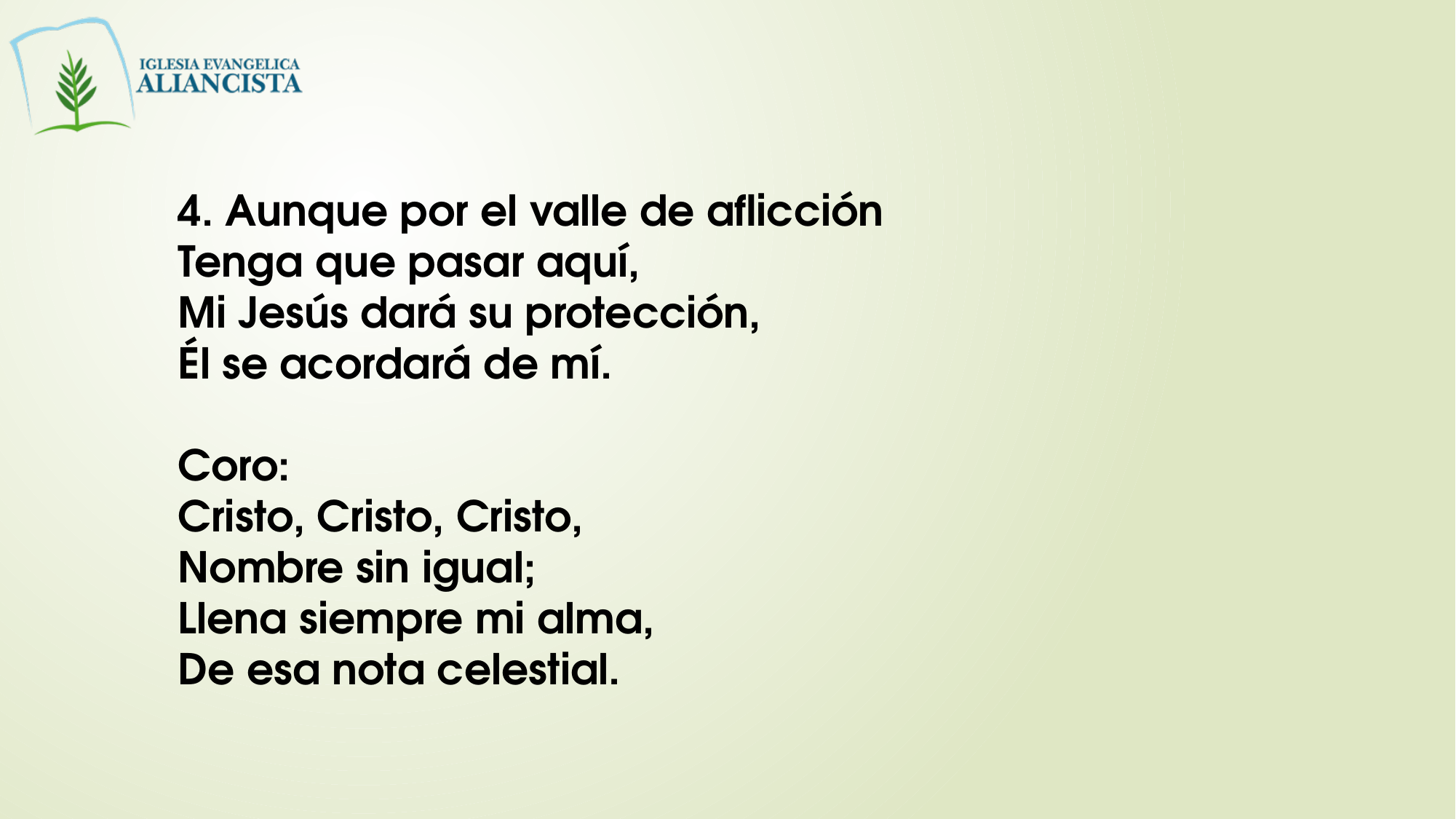

4. Aunque por el valle de aflicción
Tenga que pasar aquí,
Mi Jesús dará su protección,
Él se acordará de mí.

Coro:
Cristo, Cristo, Cristo,
Nombre sin igual;
Llena siempre mi alma,
De esa nota celestial.